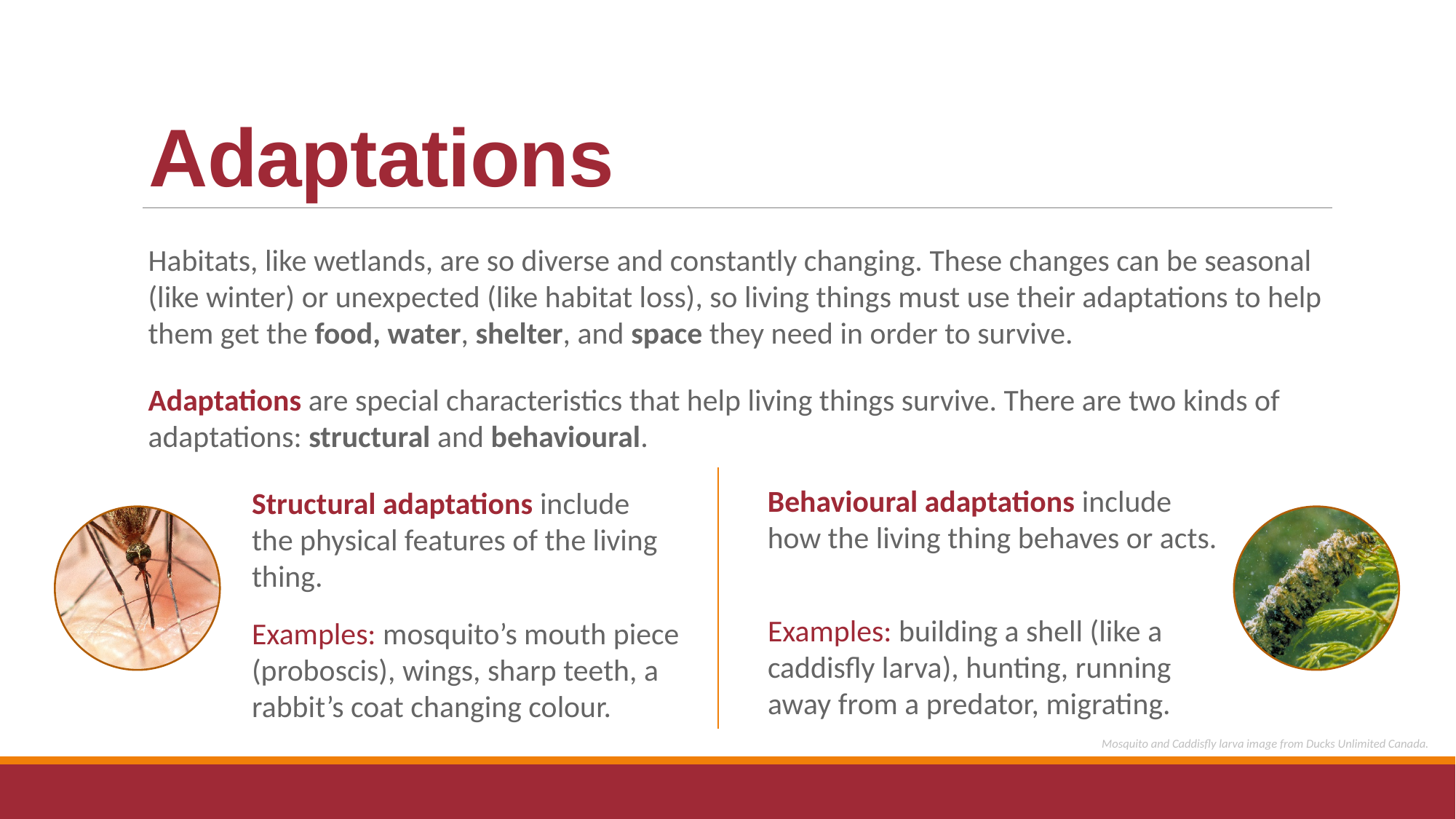

Adaptations
Habitats, like wetlands, are so diverse and constantly changing. These changes can be seasonal (like winter) or unexpected (like habitat loss), so living things must use their adaptations to help them get the food, water, shelter, and space they need in order to survive.
Adaptations are special characteristics that help living things survive. There are two kinds of adaptations: structural and behavioural.
Behavioural adaptations include how the living thing behaves or acts.
Structural adaptations include the physical features of the living thing.

Examples: building a shell (like a caddisfly larva), hunting, running away from a predator, migrating.
Examples: mosquito’s mouth piece (proboscis), wings, sharp teeth, a rabbit’s coat changing colour.
Mosquito and Caddisfly larva image from Ducks Unlimited Canada.